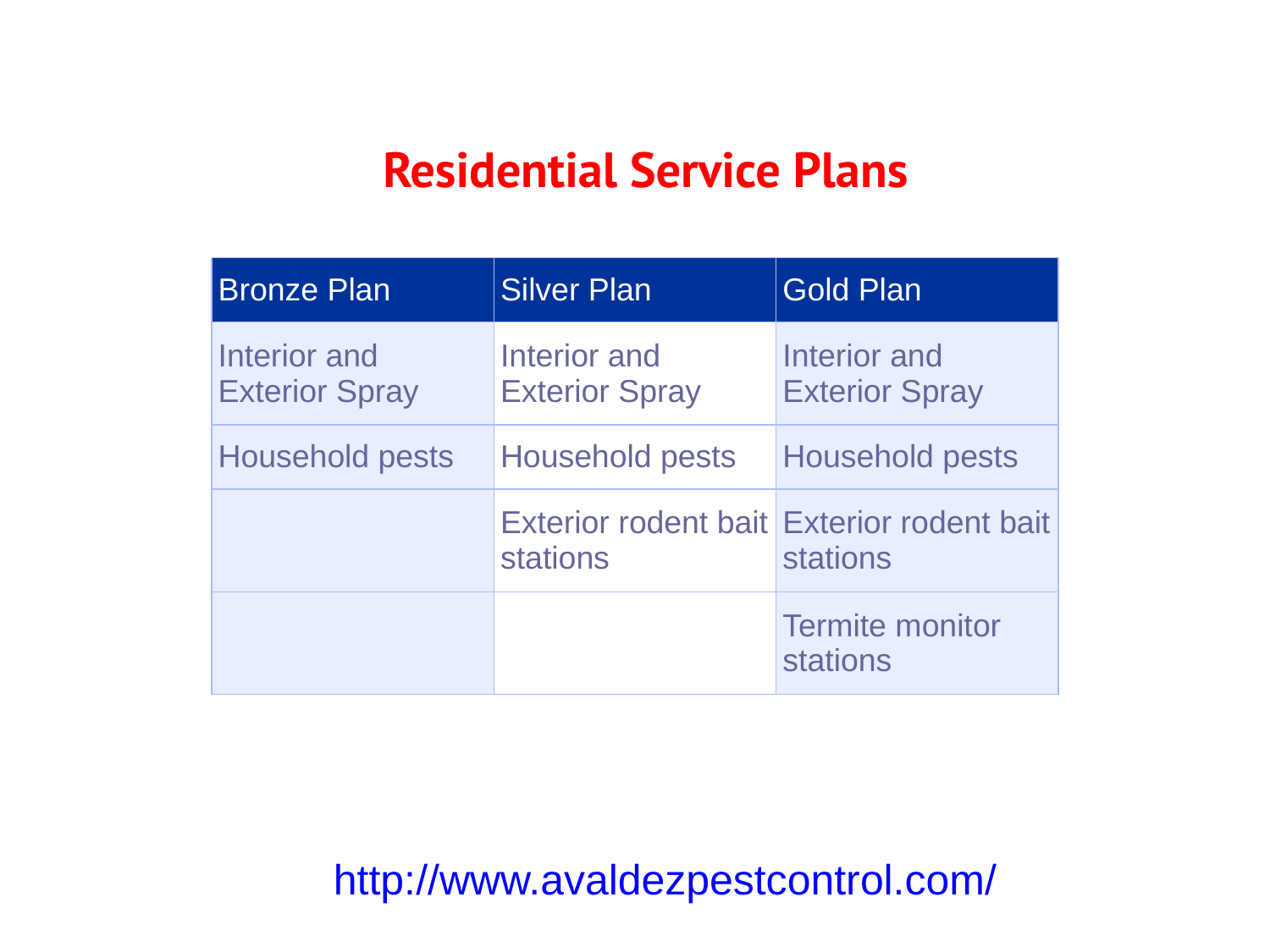

Residential Service Plans

| Bronze Plan | Silver Plan | Gold Plan |
| --- | --- | --- |
| Interior and Exterior Spray | Interior and Exterior Spray | Interior and Exterior Spray |
| Household pests | Household pests | Household pests |
|  | Exterior rodent bait stations | Exterior rodent bait stations |
|  |  | Termite monitor stations |
http://www.avaldezpestcontrol.com/